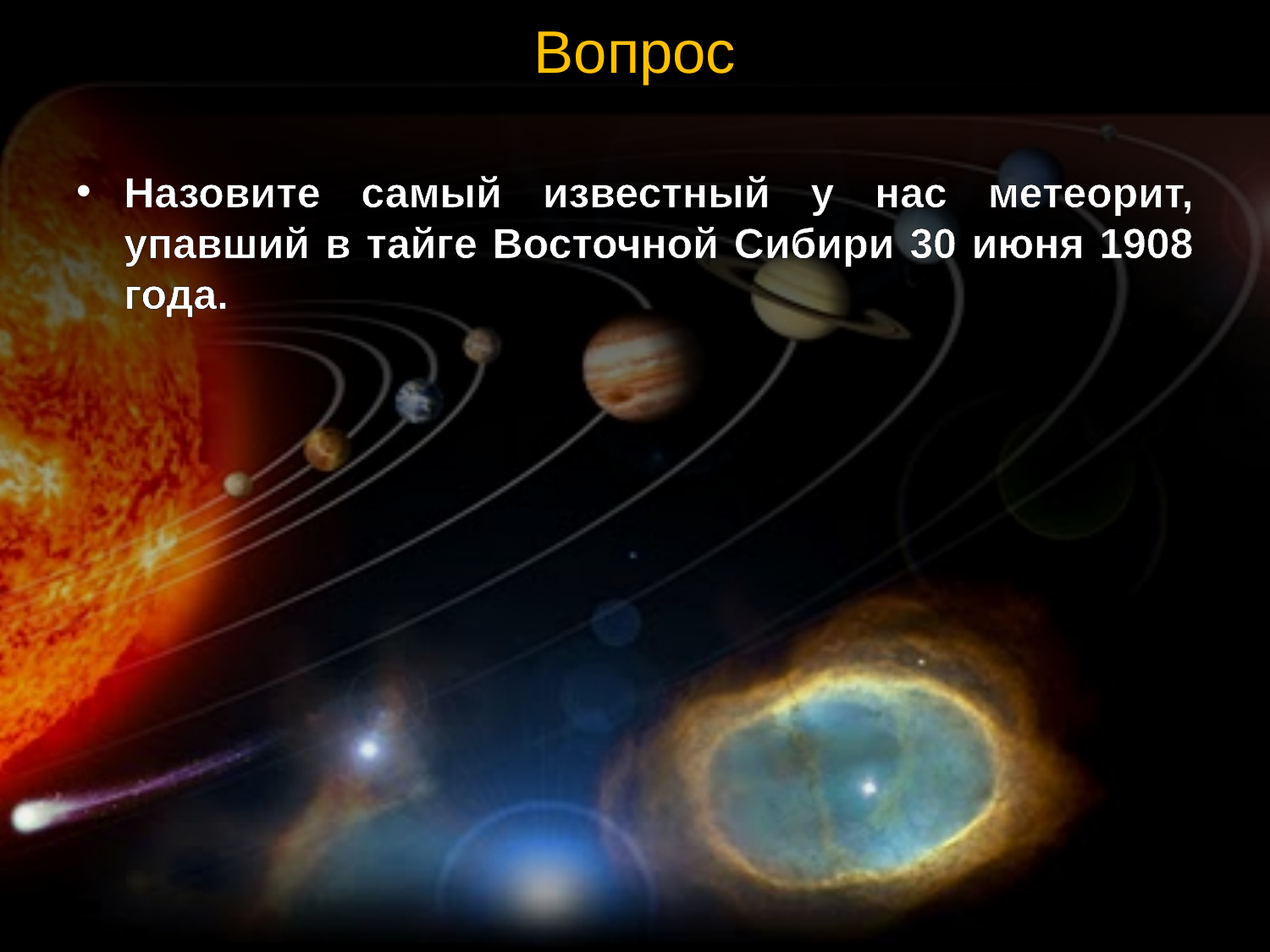

# Вопрос
Назовите самый известный у нас метеорит, упавший в тайге Восточной Сибири 30 июня 1908 года.